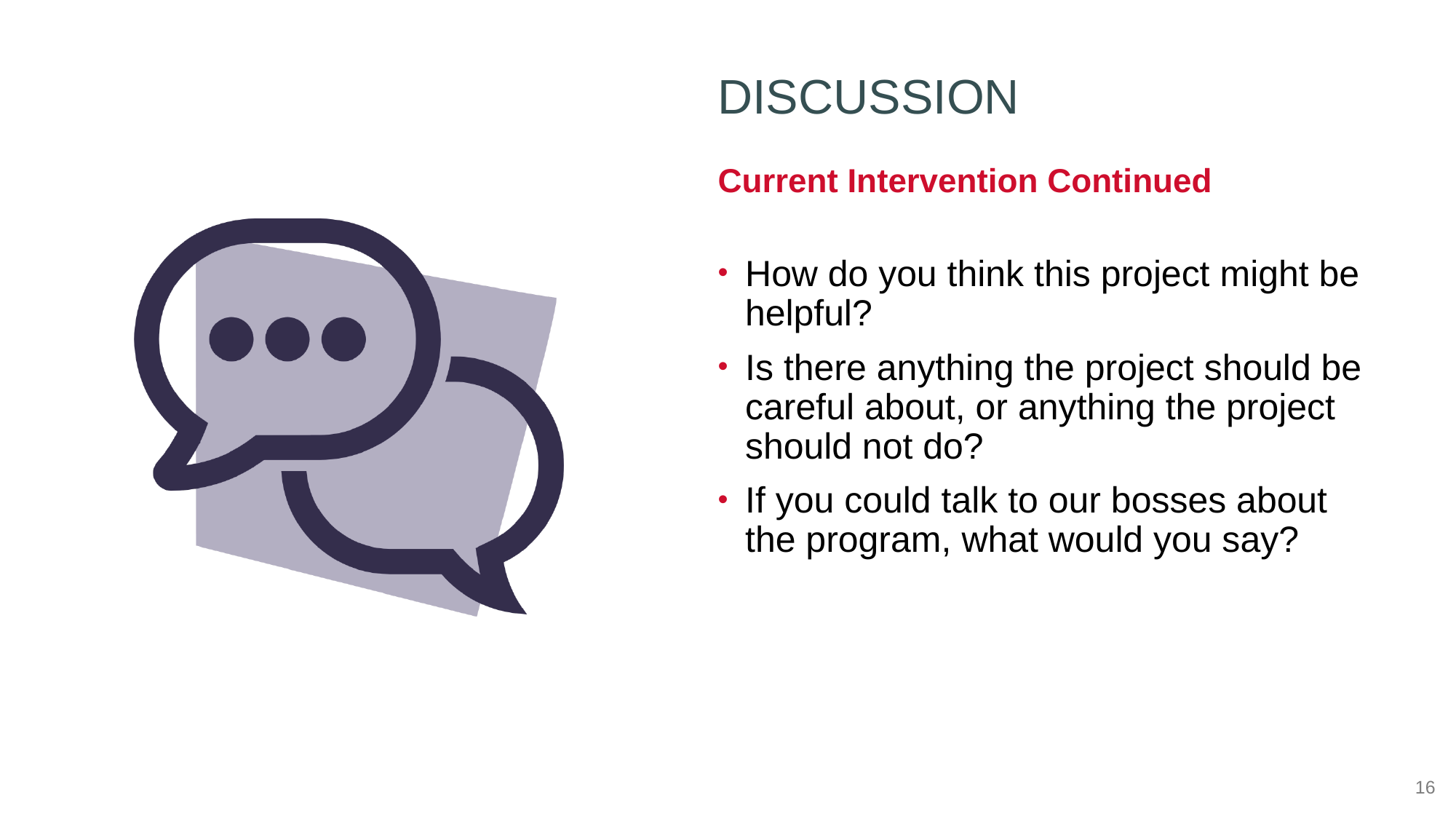

Current Intervention Continued
How do you think this project might be helpful?
Is there anything the project should be careful about, or anything the project should not do?
If you could talk to our bosses about the program, what would you say?
16